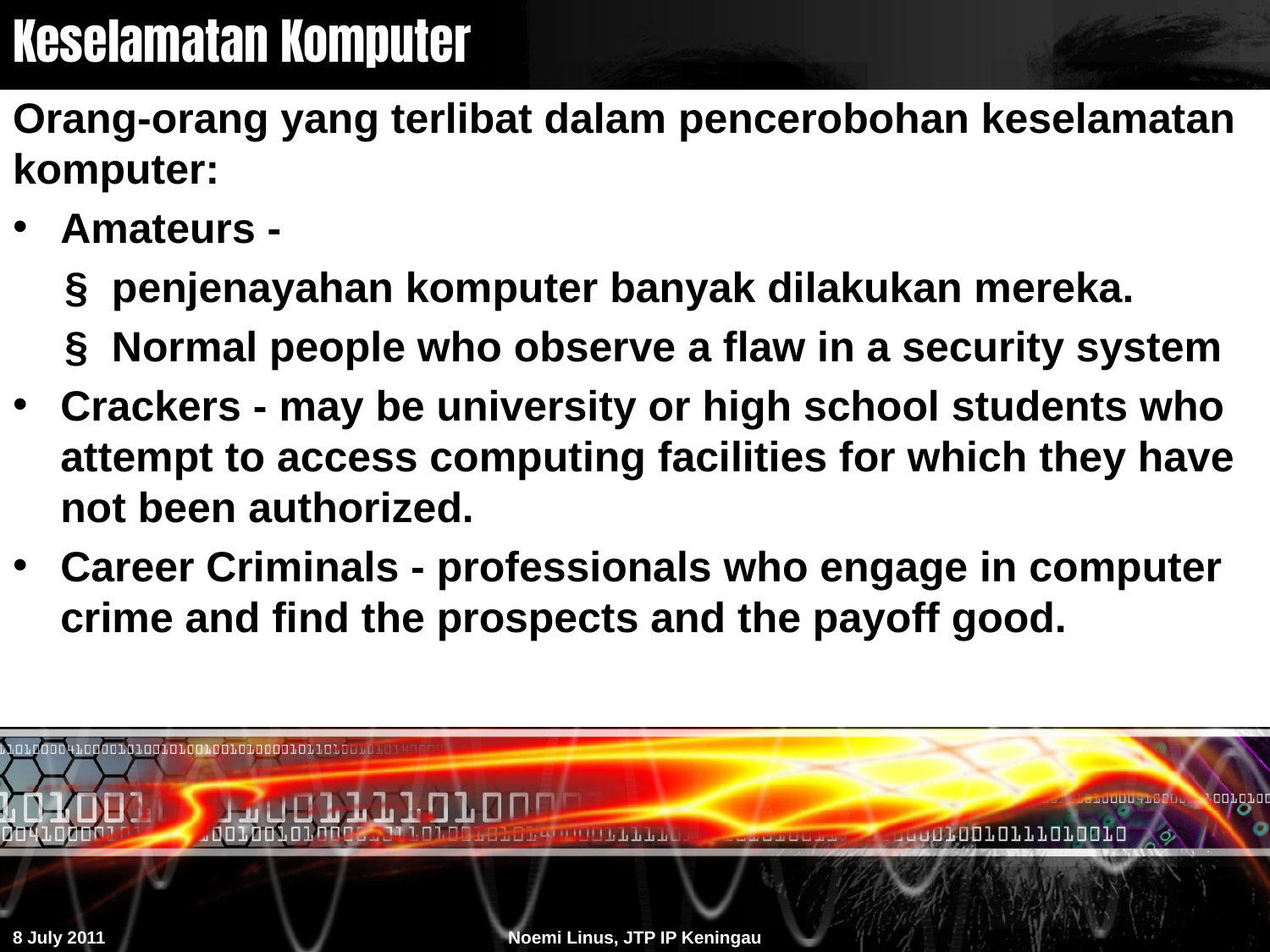

# Keselamatan Komputer
Orang-orang yang terlibat dalam pencerobohan keselamatan komputer:
Amateurs -
§  penjenayahan komputer banyak dilakukan mereka.
§  Normal people who observe a flaw in a security system
Crackers - may be university or high school students who attempt to access computing facilities for which they have not been authorized.
Career Criminals - professionals who engage in computer crime and find the prospects and the payoff good.
8 July 2011
Noemi Linus, JTP IP Keningau